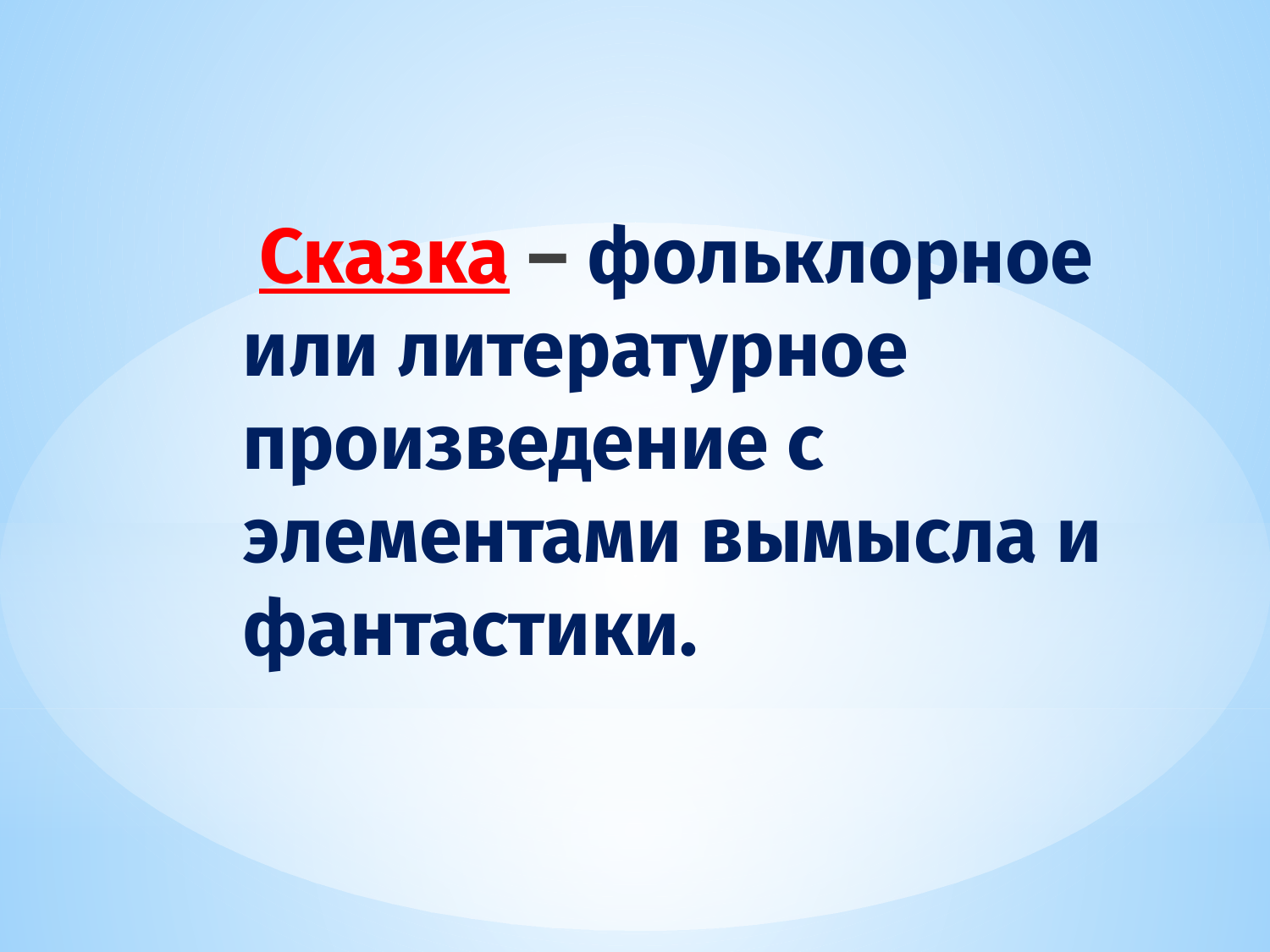

Сказка – фольклорное или литературное произведение с элементами вымысла и фантастики.